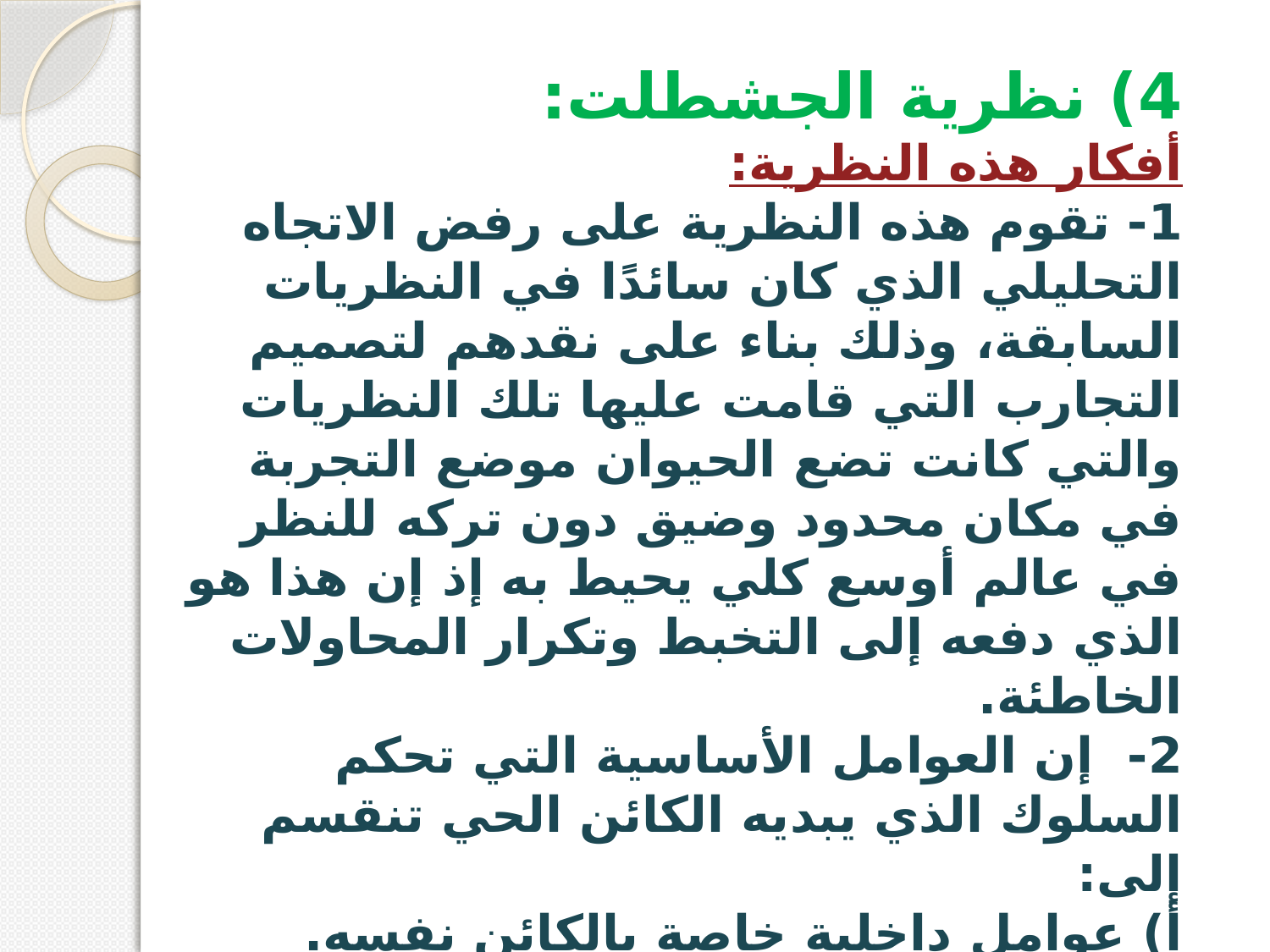

4) نظرية الجشطلت:
أفكار هذه النظرية:
1- تقوم هذه النظرية على رفض الاتجاه التحليلي الذي كان سائدًا في النظريات السابقة، وذلك بناء على نقدهم لتصميم التجارب التي قامت عليها تلك النظريات والتي كانت تضع الحيوان موضع التجربة في مكان محدود وضيق دون تركه للنظر في عالم أوسع كلي يحيط به إذ إن هذا هو الذي دفعه إلى التخبط وتكرار المحاولات الخاطئة.
2-  إن العوامل الأساسية التي تحكم السلوك الذي يبديه الكائن الحي تنقسم إلى:
أ) عوامل داخلية خاصة بالكائن نفسه.
ب) عوامل خارجية خاصة بالمحيط الموجود حوله.